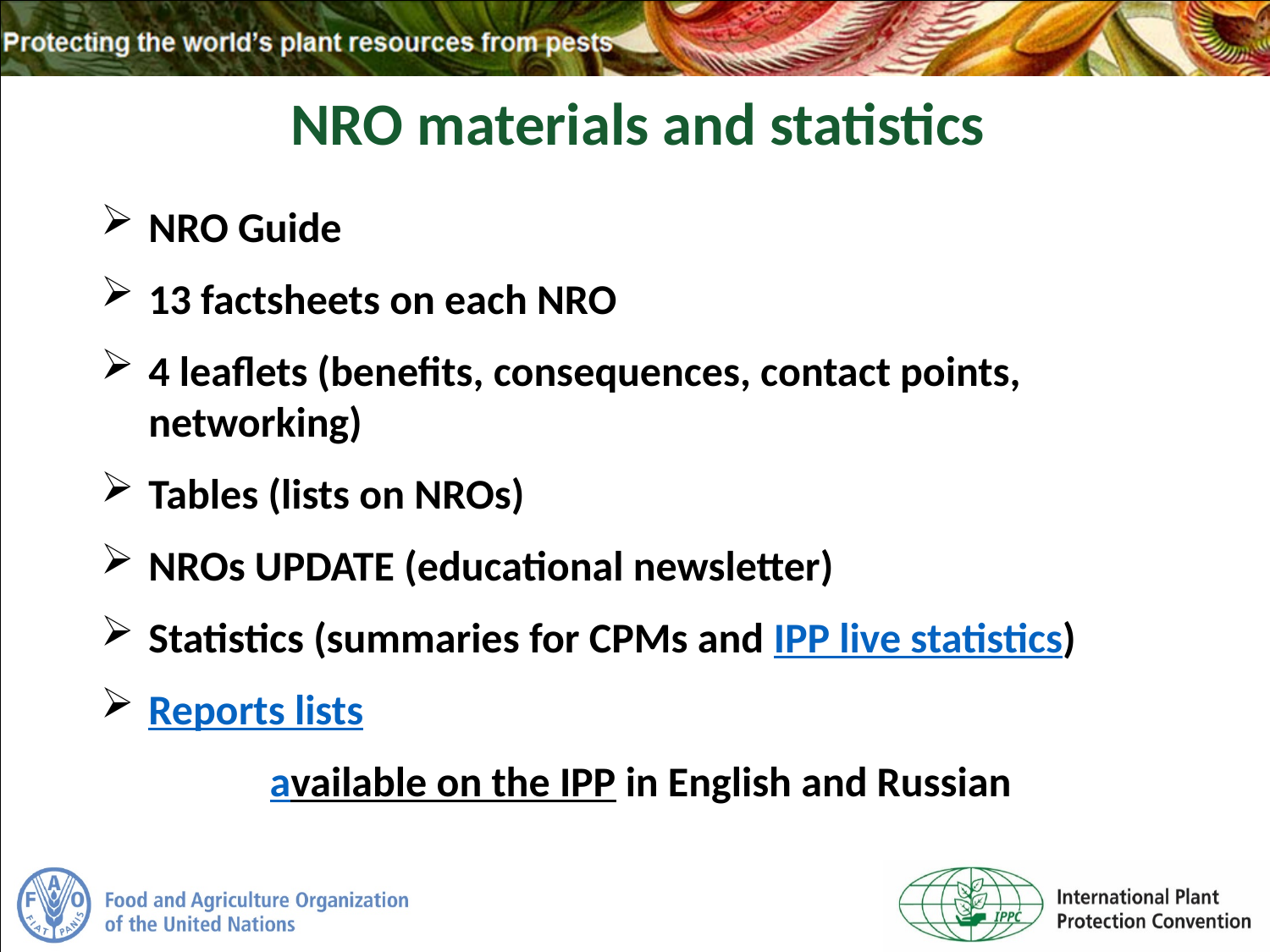

NRO materials and statistics
NRO Guide
13 factsheets on each NRO
4 leaflets (benefits, consequences, contact points, networking)
Tables (lists on NROs)
NROs UPDATE (educational newsletter)
Statistics (summaries for CPMs and IPP live statistics)
Reports lists
available on the IPP in English and Russian